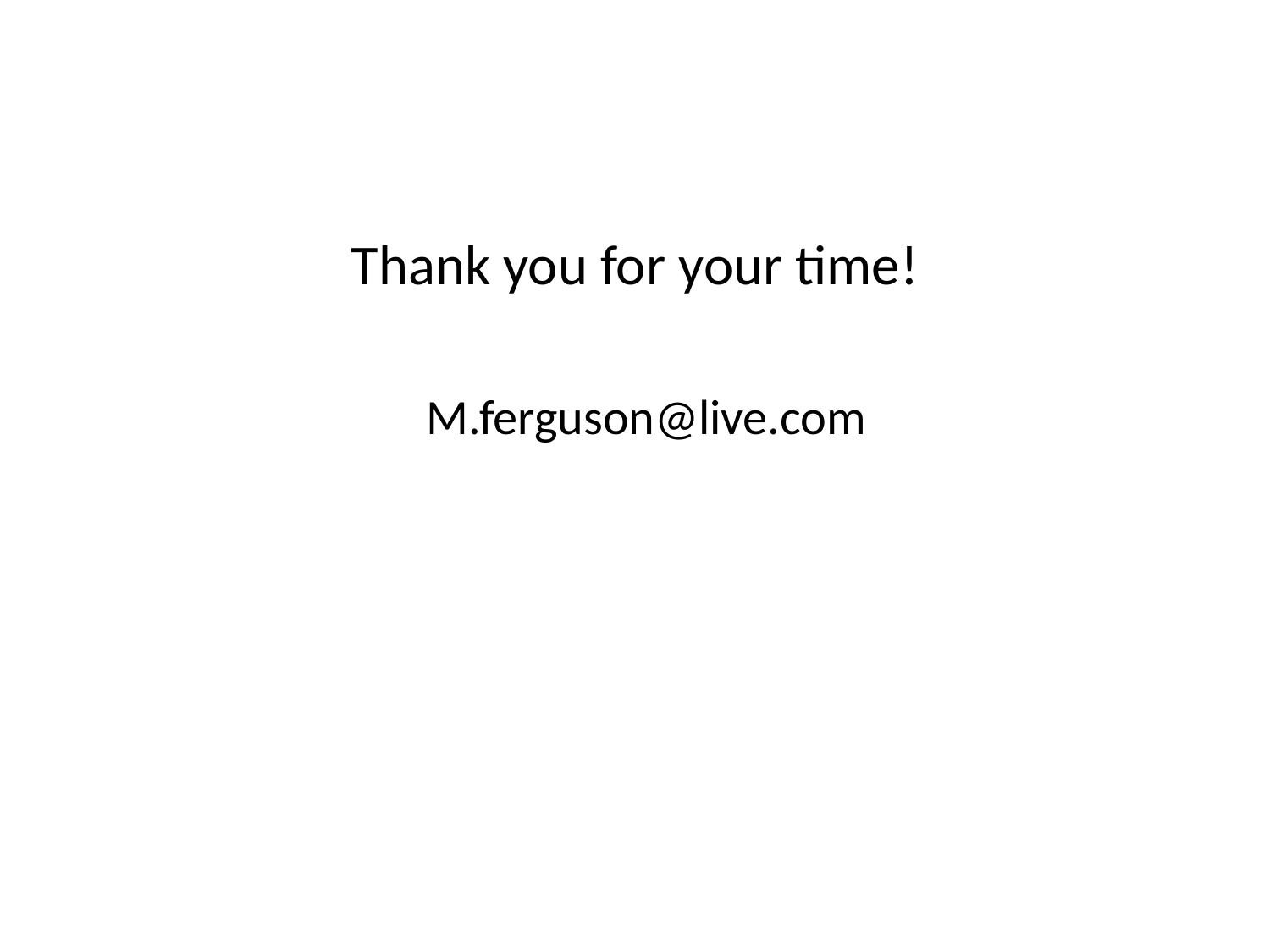

#
Thank you for your time!

  M.ferguson@live.com